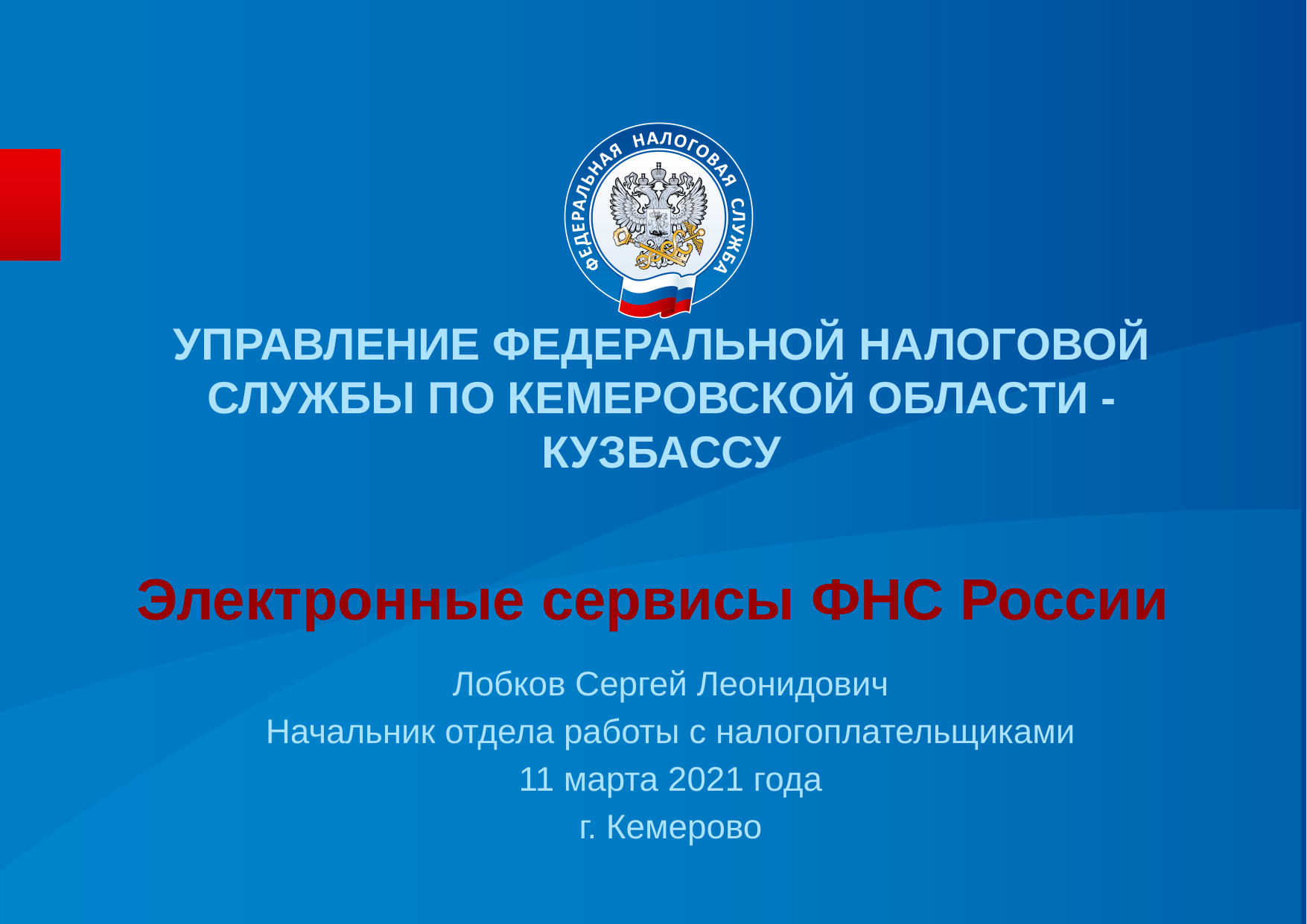

УПРАВЛЕНИЕ ФЕДЕРАЛЬНОЙ НАЛОГОВОЙ СЛУЖБЫ ПО КЕМЕРОВСКОЙ ОБЛАСТИ - КУЗБАССУ
# Электронные сервисы ФНС России
Лобков Сергей Леонидович
Начальник отдела работы с налогоплательщиками
11 марта 2021 года
г. Кемерово